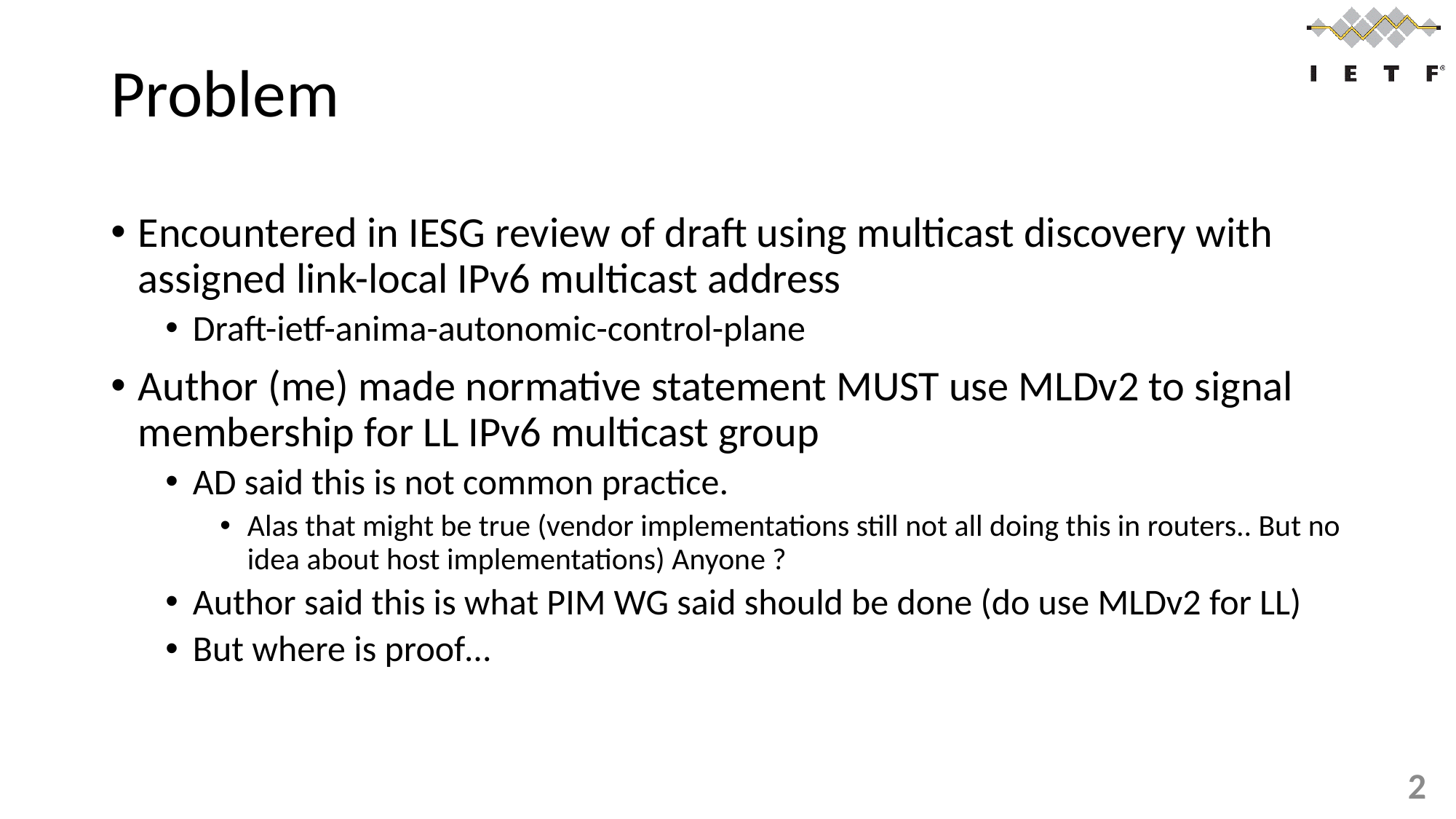

# Problem

Encountered in IESG review of draft using multicast discovery with assigned link-local IPv6 multicast address
Draft-ietf-anima-autonomic-control-plane
Author (me) made normative statement MUST use MLDv2 to signal membership for LL IPv6 multicast group
AD said this is not common practice.
Alas that might be true (vendor implementations still not all doing this in routers.. But no idea about host implementations) Anyone ?
Author said this is what PIM WG said should be done (do use MLDv2 for LL)
But where is proof…

2